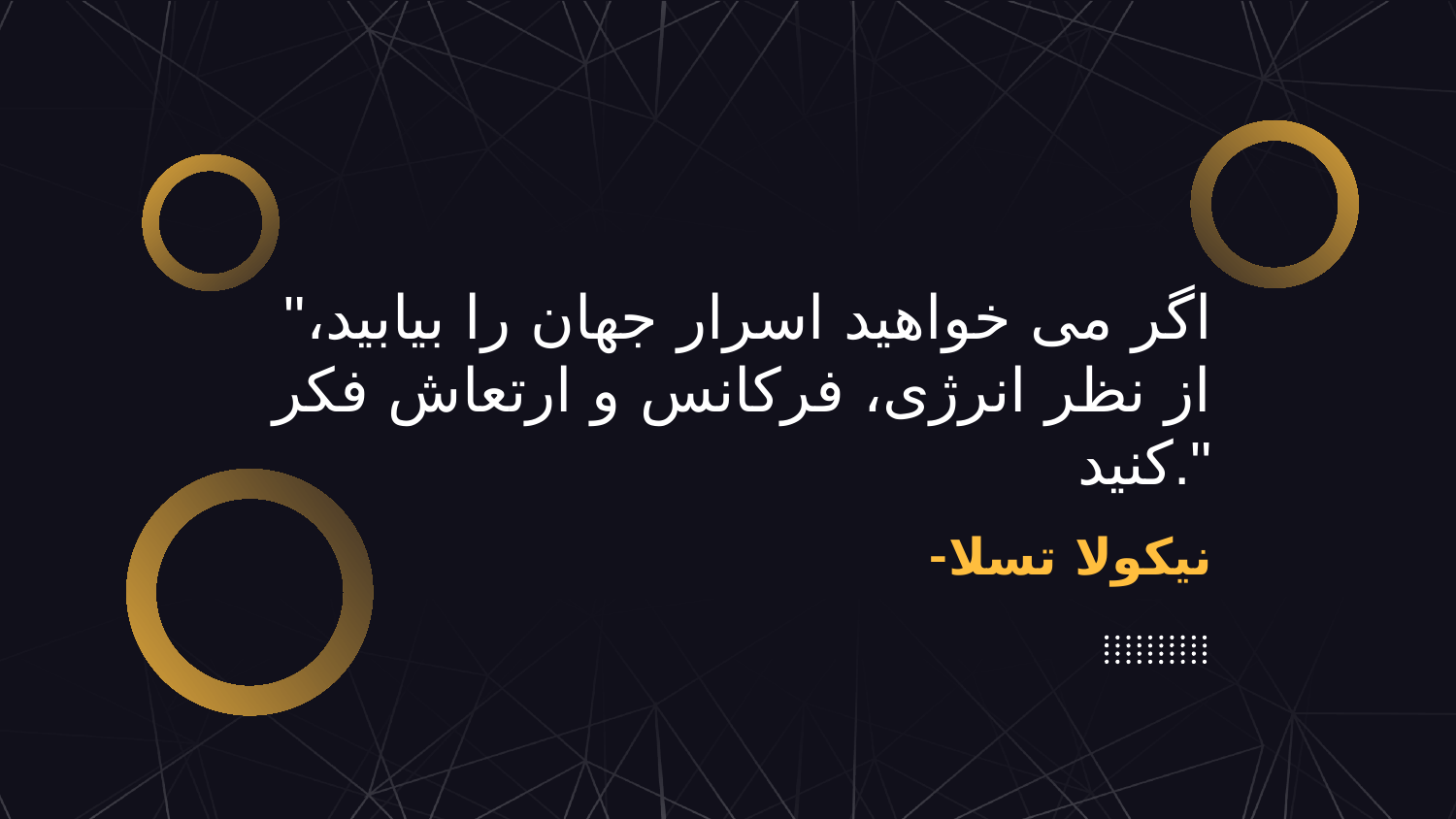

"اگر می خواهید اسرار جهان را بیابید، از نظر انرژی، فرکانس و ارتعاش فکر کنید."
# -نیکولا تسلا